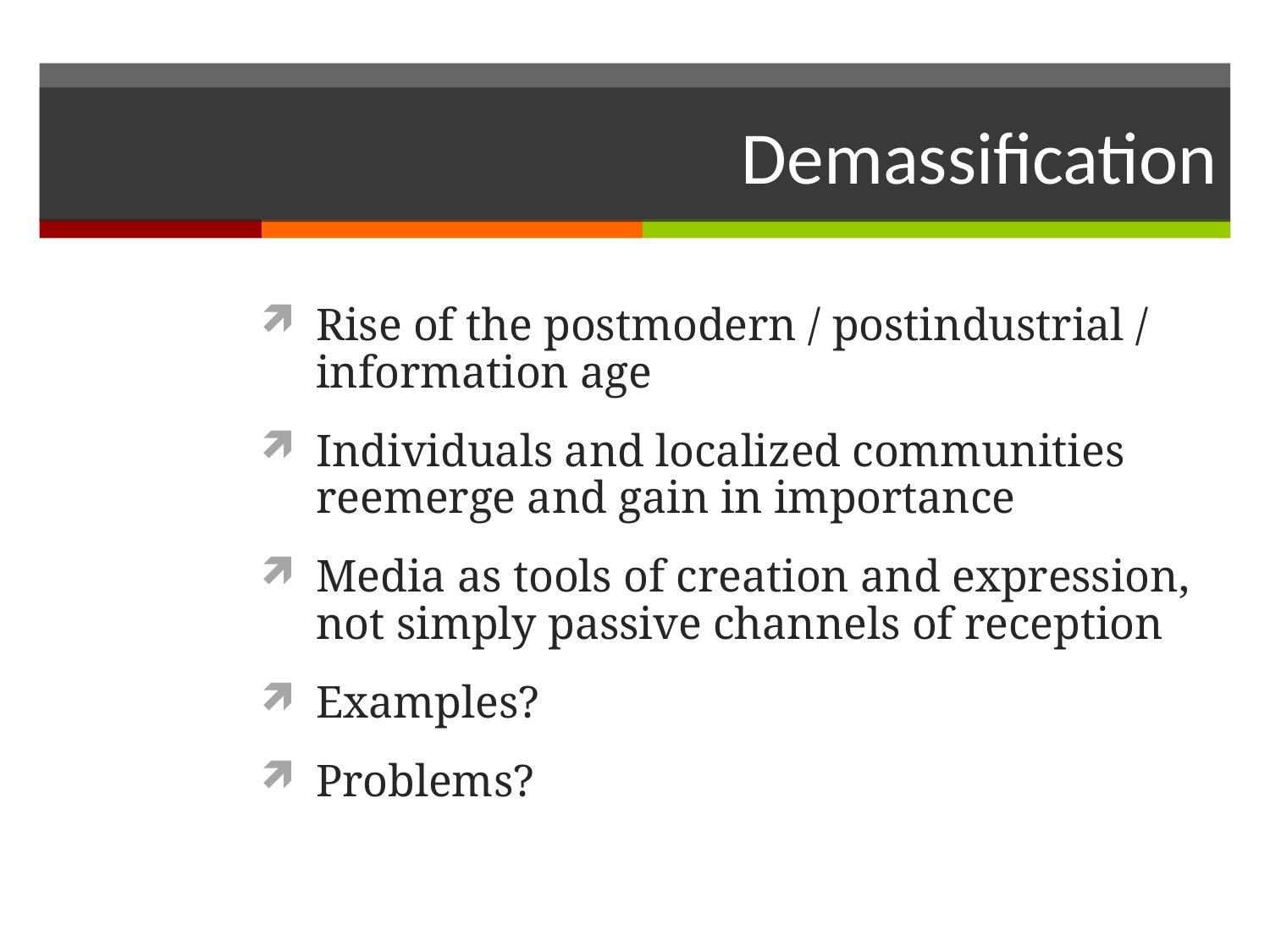

# Demassification
Rise of the postmodern / postindustrial / information age
Individuals and localized communities reemerge and gain in importance
Media as tools of creation and expression, not simply passive channels of reception
Examples?
Problems?